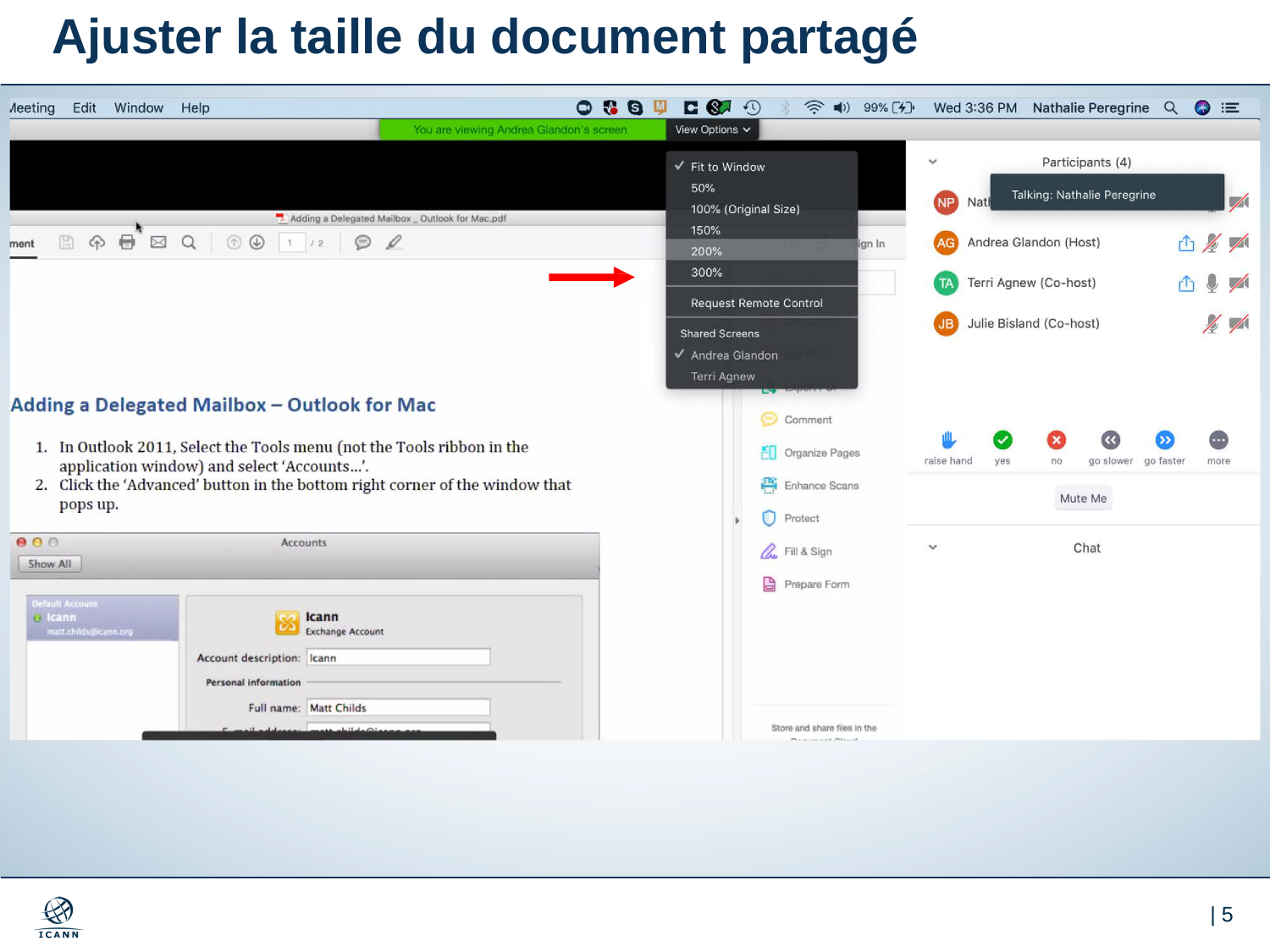

# Ajuster la taille du document partagé

| 5